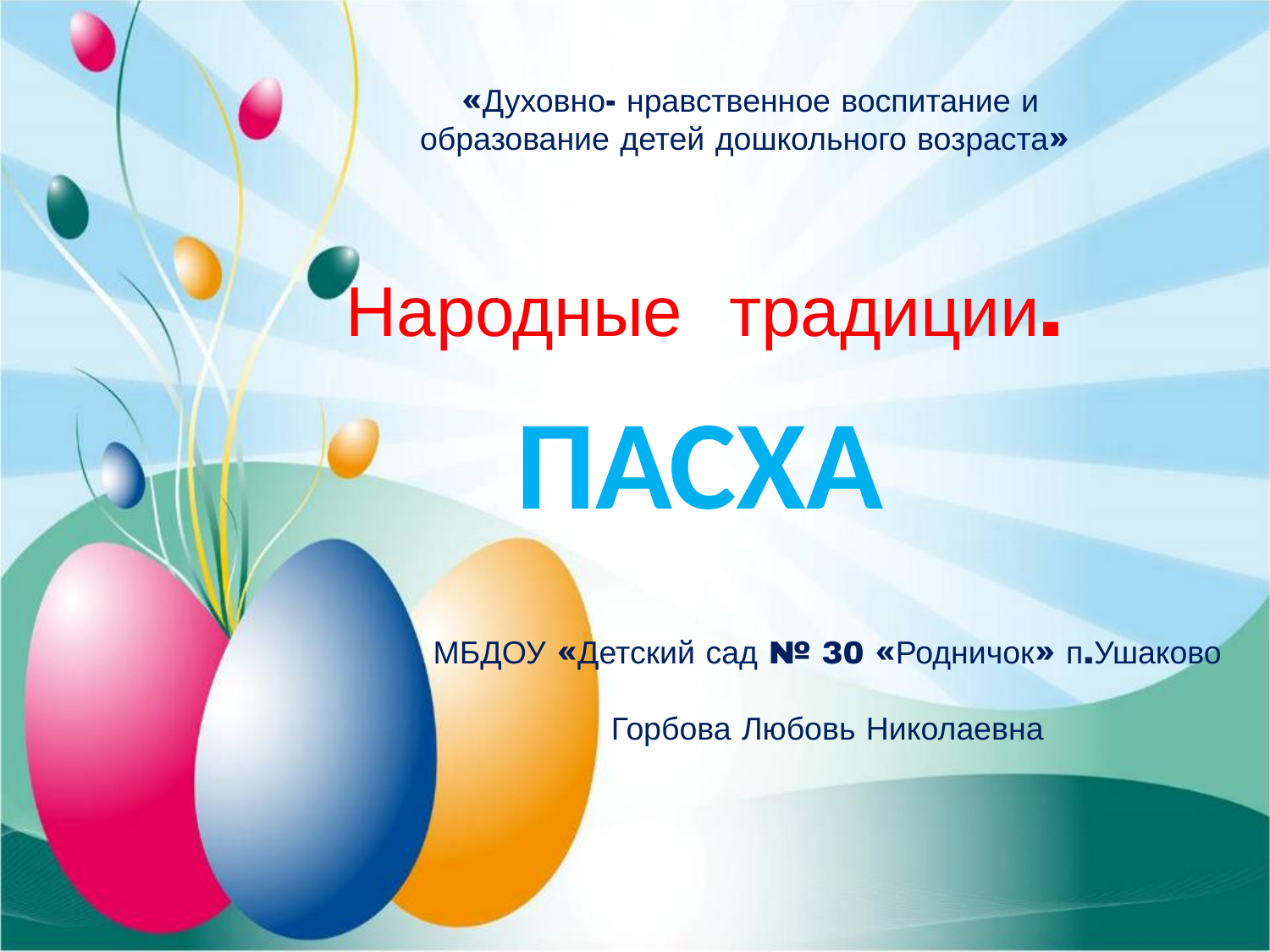

«Духовно- нравственное воспитание и образование детей дошкольного возраста»

# Народные  традиции.
ПАСХА
МБДОУ «Детский сад № 30 «Родничок» п.Ушаково

Горбова Любовь Николаевна